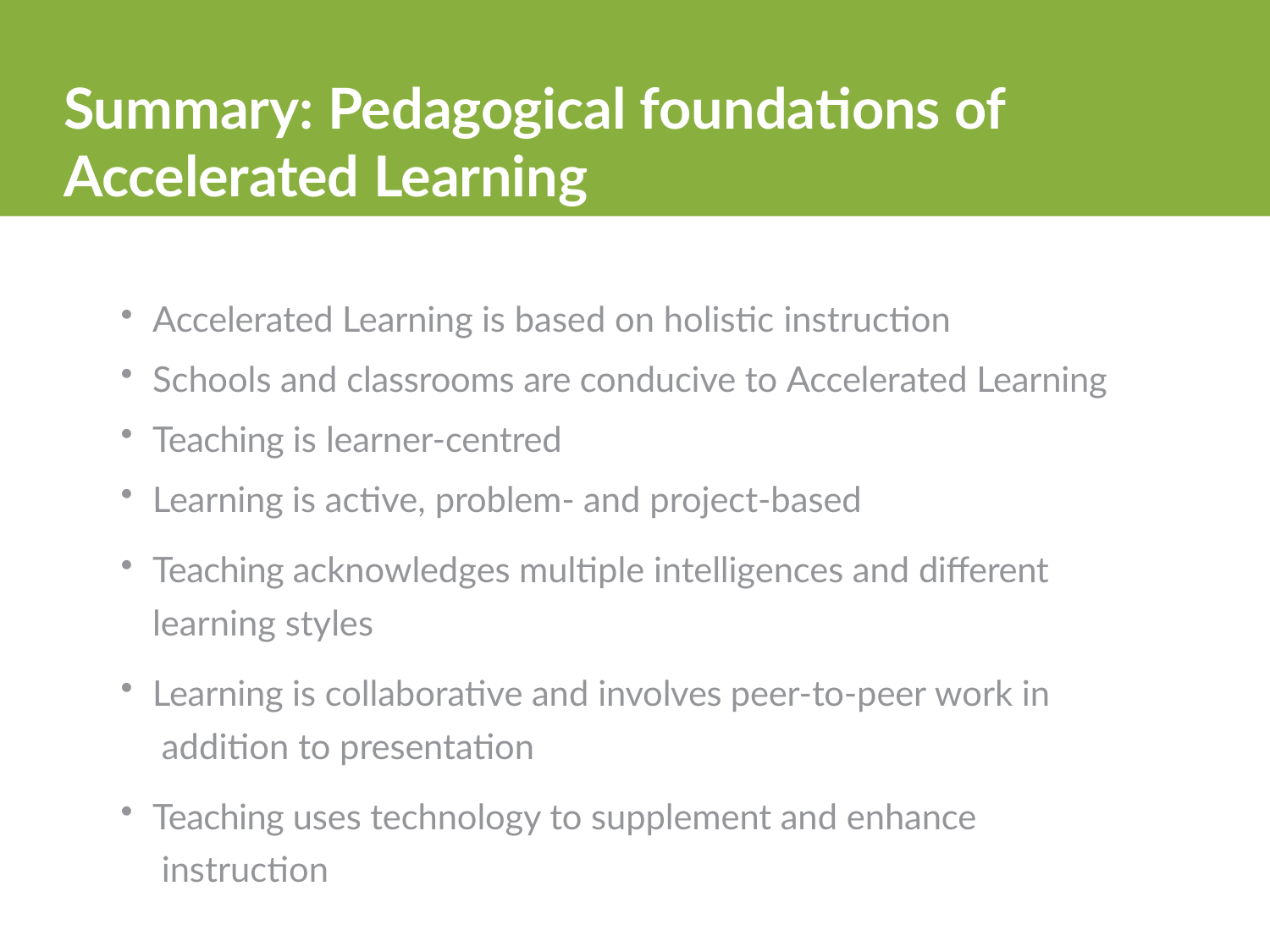

# Summary: Pedagogical foundations of  Accelerated Learning
Accelerated Learning is based on holistic instruction
Schools and classrooms are conducive to Accelerated Learning
Teaching is learner-centred
Learning is active, problem- and project-based
Teaching acknowledges multiple intelligences and different  learning styles
Learning is collaborative and involves peer-to-peer work in  addition to presentation
Teaching uses technology to supplement and enhance  instruction